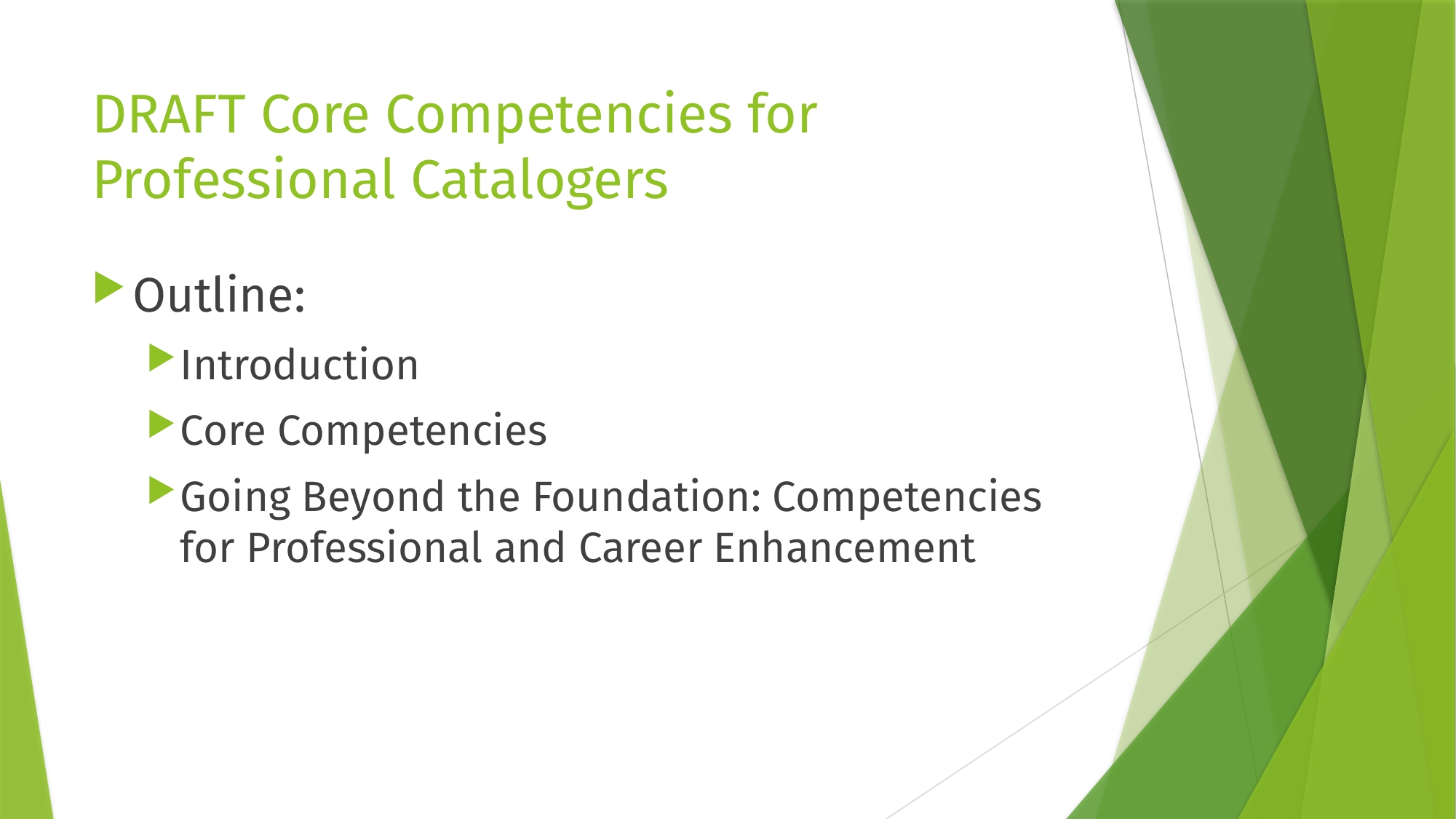

# DRAFT Core Competencies for Professional Catalogers
Outline:
Introduction
Core Competencies
Going Beyond the Foundation: Competencies for Professional and Career Enhancement